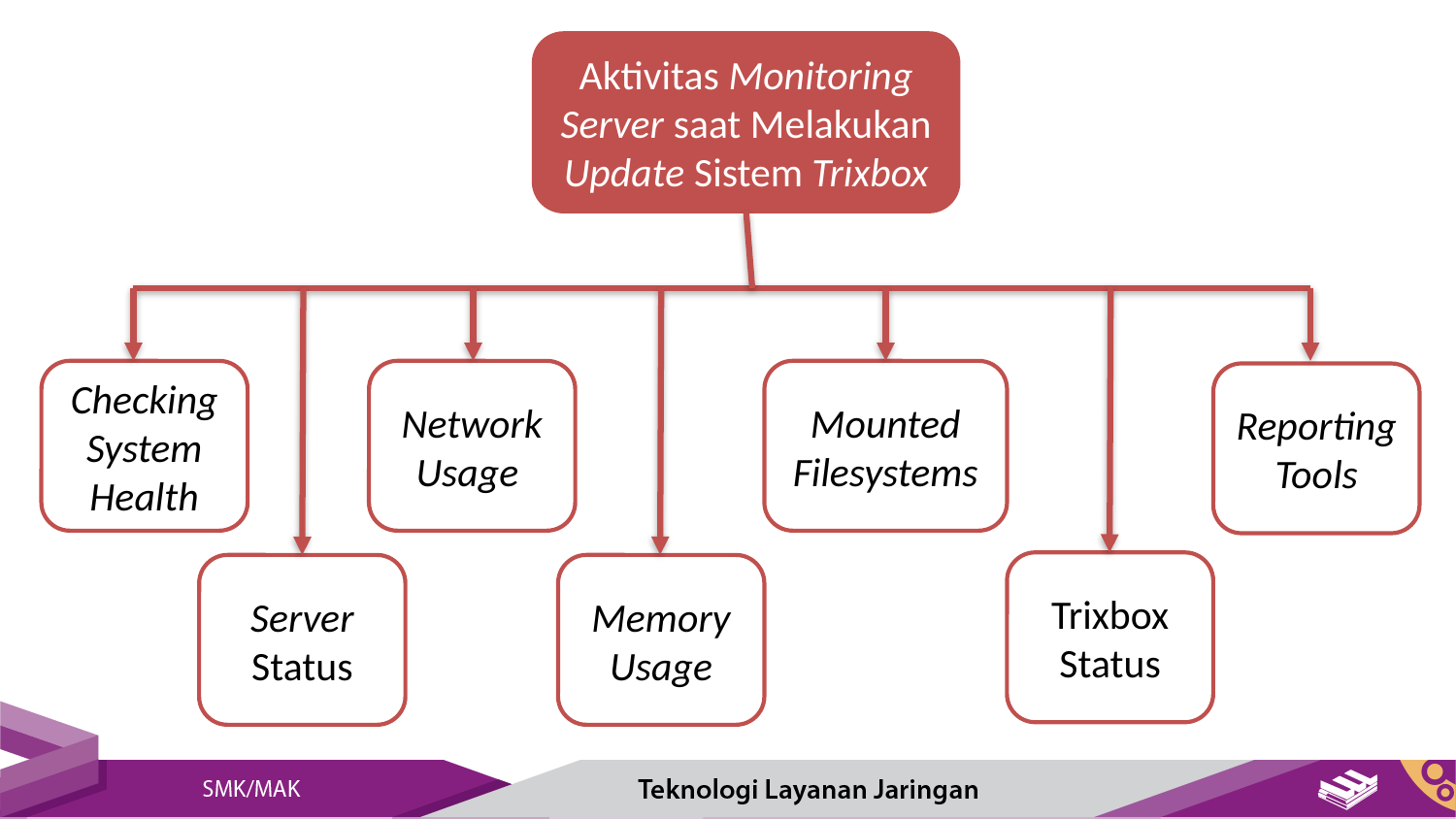

Aktivitas Monitoring Server saat Melakukan Update Sistem Trixbox
Checking System Health
Network Usage
Mounted Filesystems
Reporting Tools
Trixbox Status
Server Status
Memory Usage